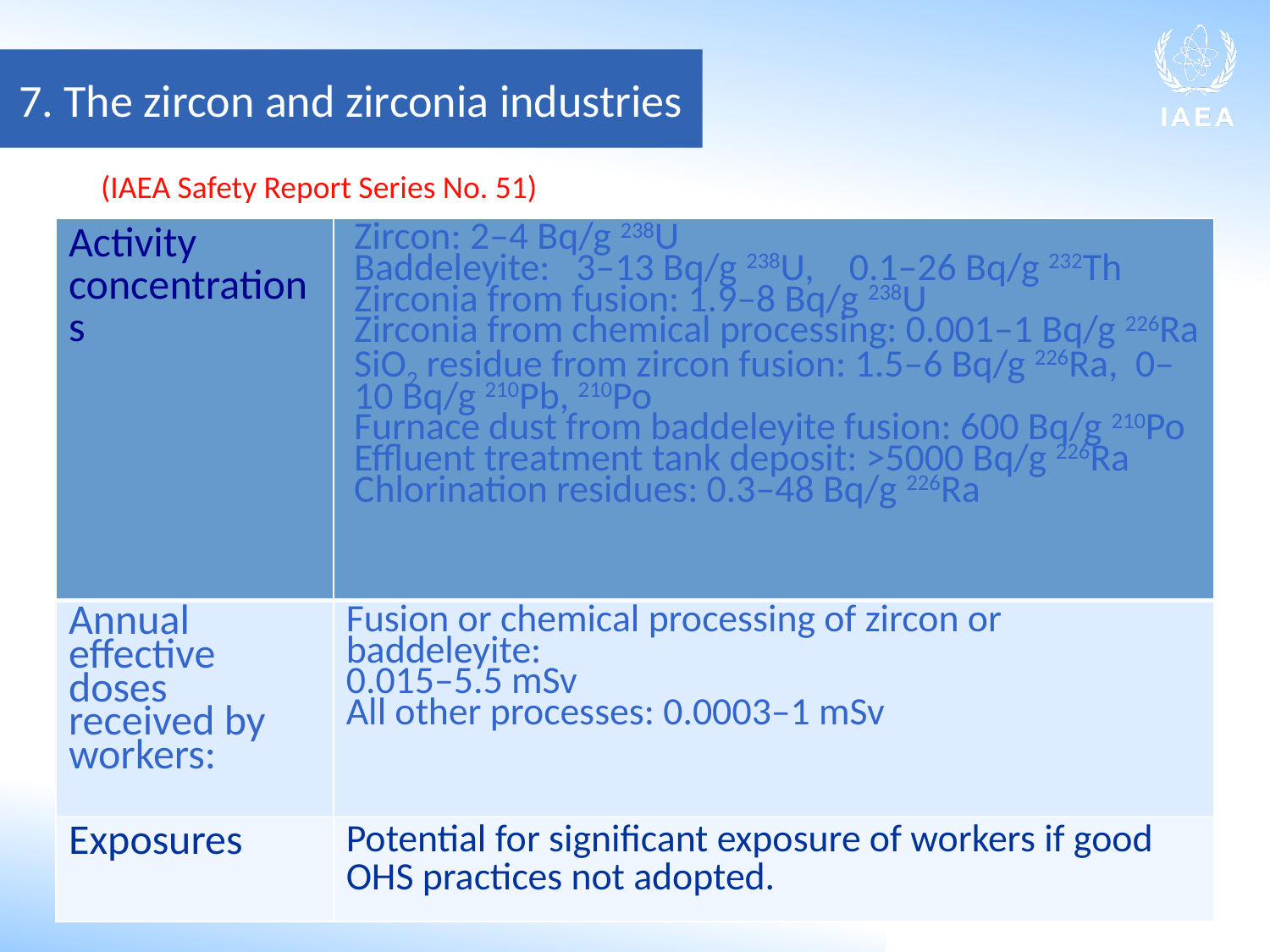

7. The zircon and zirconia industries
(IAEA Safety Report Series No. 51)
| Activity concentrations | Zircon: 2–4 Bq/g 238U Baddeleyite: 3–13 Bq/g 238U, 0.1–26 Bq/g 232Th Zirconia from fusion: 1.9–8 Bq/g 238U Zirconia from chemical processing: 0.001–1 Bq/g 226Ra SiO2 residue from zircon fusion: 1.5–6 Bq/g 226Ra, 0–10 Bq/g 210Pb, 210Po Furnace dust from baddeleyite fusion: 600 Bq/g 210Po Effluent treatment tank deposit: >5000 Bq/g 226Ra Chlorination residues: 0.3–48 Bq/g 226Ra |
| --- | --- |
| Annual effective doses received by workers: | Fusion or chemical processing of zircon or baddeleyite: 0.015–5.5 mSv All other processes: 0.0003–1 mSv |
| Exposures | Potential for significant exposure of workers if good OHS practices not adopted. |